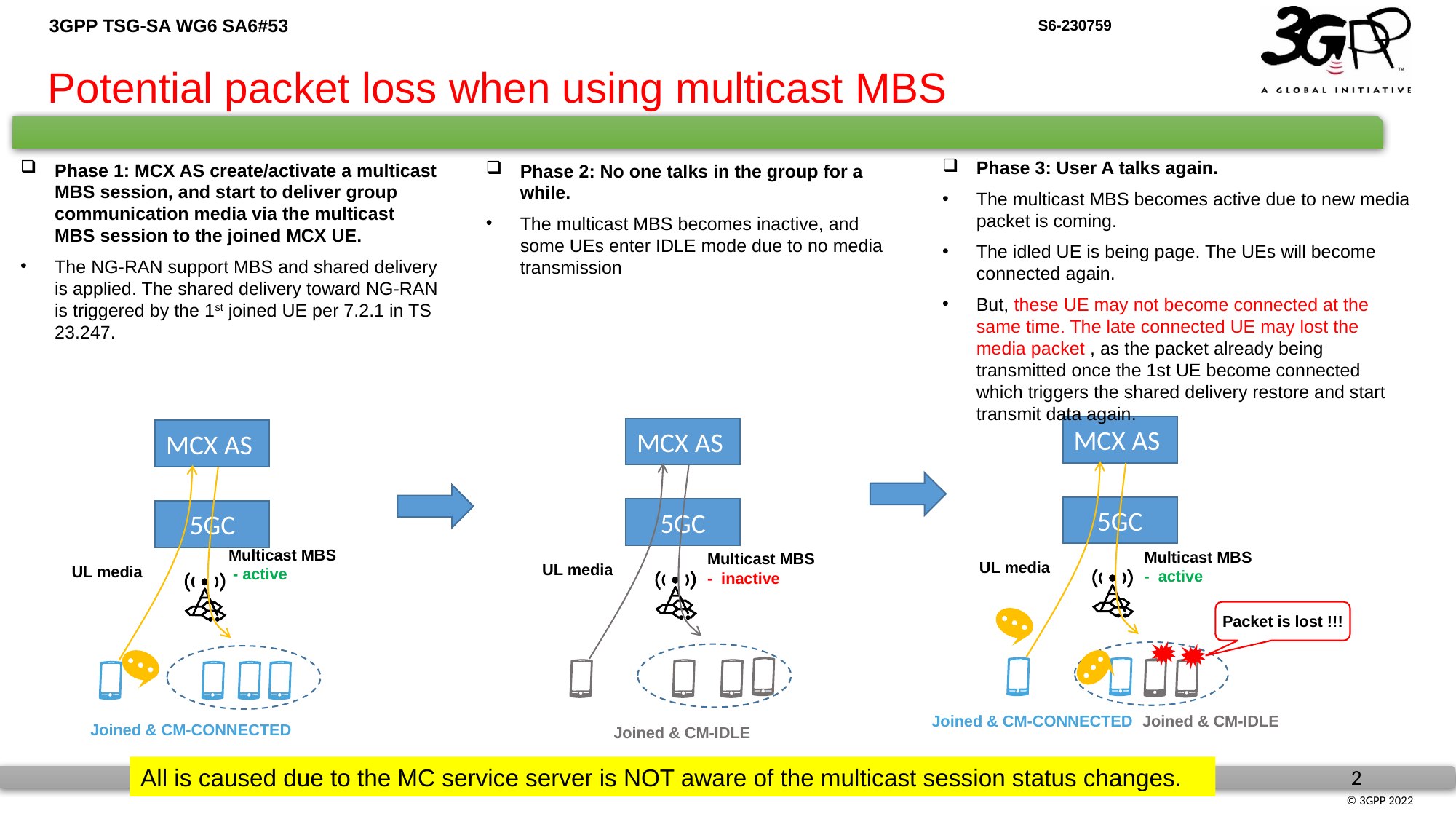

Potential packet loss when using multicast MBS
Phase 3: User A talks again.
The multicast MBS becomes active due to new media packet is coming.
The idled UE is being page. The UEs will become connected again.
But, these UE may not become connected at the same time. The late connected UE may lost the media packet , as the packet already being transmitted once the 1st UE become connected which triggers the shared delivery restore and start transmit data again.

Phase 1: MCX AS create/activate a multicast MBS session, and start to deliver group communication media via the multicast MBS session to the joined MCX UE.
The NG-RAN support MBS and shared delivery is applied. The shared delivery toward NG-RAN is triggered by the 1st joined UE per 7.2.1 in TS 23.247.
Phase 2: No one talks in the group for a while.
The multicast MBS becomes inactive, and some UEs enter IDLE mode due to no media transmission
MCX AS
MCX AS
MCX AS

5GC
5GC
5GC
Multicast MBS
 - active
Multicast MBS
-  active
Multicast MBS
-  inactive
UL media
UL media
UL media

Packet is lost !!!

Joined & CM-CONNECTED
Joined & CM-IDLE
Joined & CM-CONNECTED
Joined & CM-IDLE
All is caused due to the MC service server is NOT aware of the multicast session status changes.